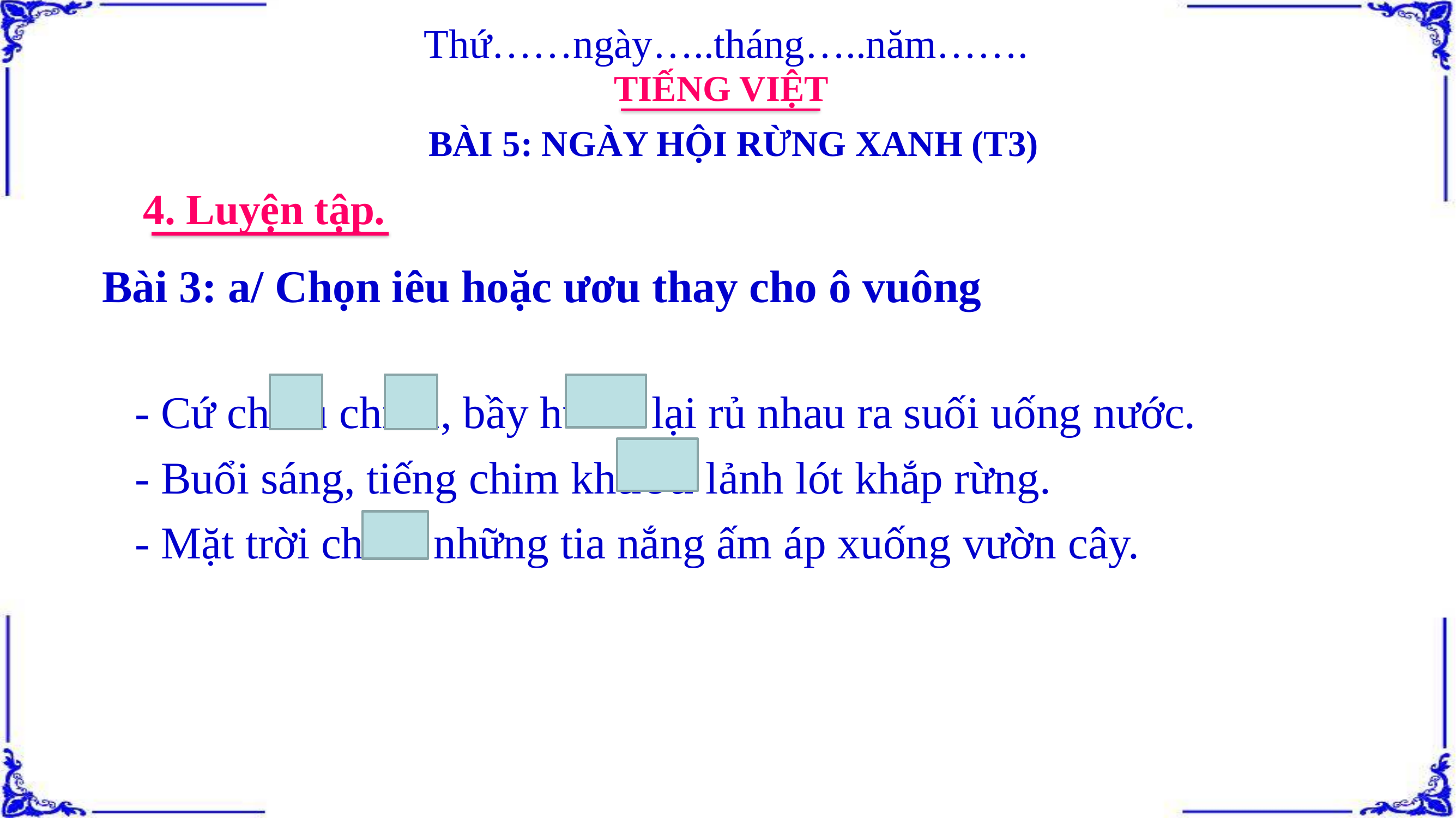

Thứ……ngày…..tháng…..năm…….
TIẾNG VIỆT
BÀI 5: NGÀY HỘI RỪNG XANH (T3)
4. Luyện tập.
Bài 3: a/ Chọn iêu hoặc ươu thay cho ô vuông
- Cứ chiều chiều, bầy hươu lại rủ nhau ra suối uống nước.
- Buổi sáng, tiếng chim khướu lảnh lót khắp rừng.
- Mặt trời chiếu những tia nắng ấm áp xuống vườn cây.